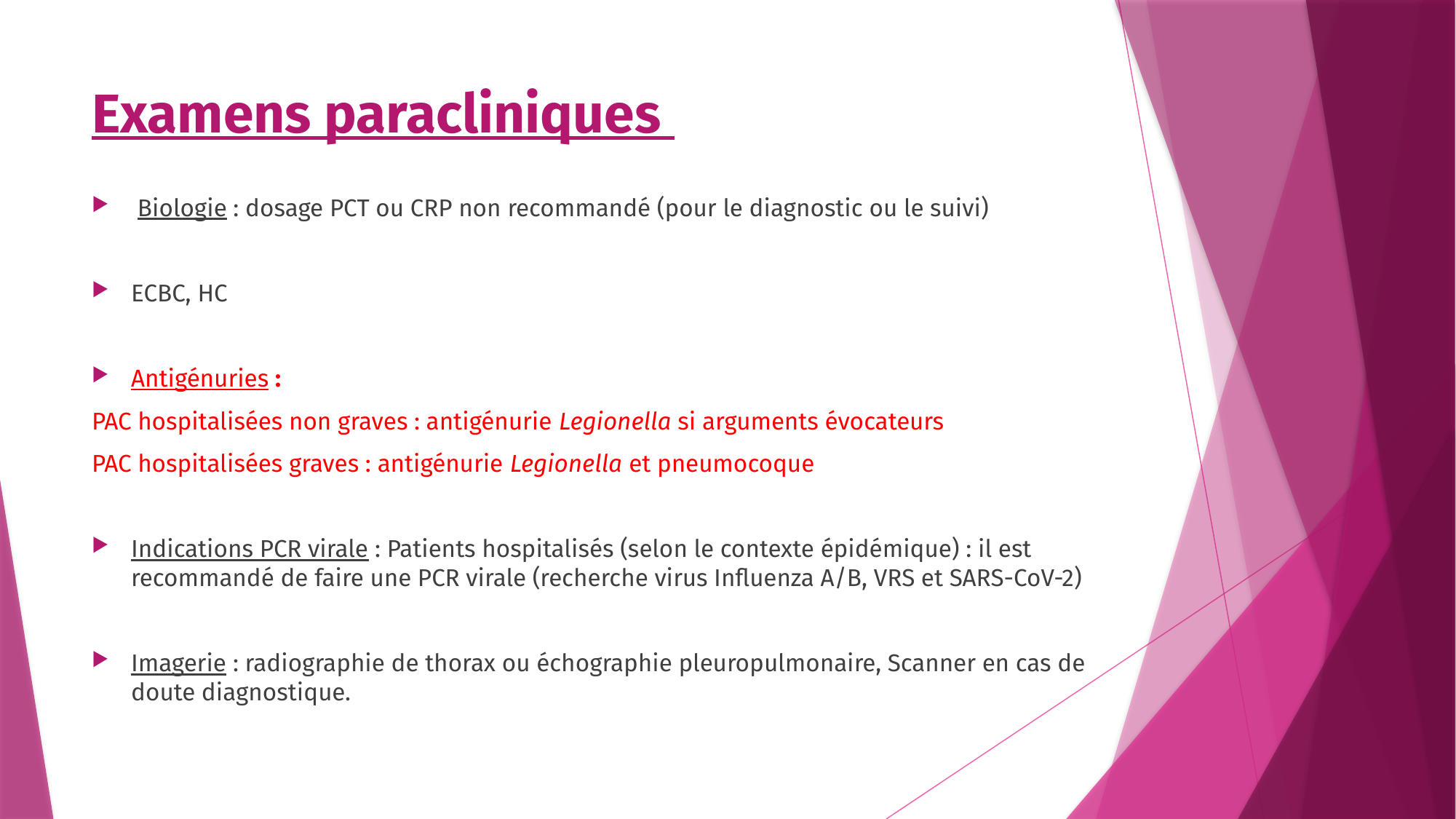

# Examens paracliniques
 Biologie : dosage PCT ou CRP non recommandé (pour le diagnostic ou le suivi)

ECBC, HC

Antigénuries :
PAC hospitalisées non graves : antigénurie Legionella si arguments évocateurs
PAC hospitalisées graves : antigénurie Legionella et pneumocoque

Indications PCR virale : Patients hospitalisés (selon le contexte épidémique) : il est recommandé de faire une PCR virale (recherche virus Influenza A/B, VRS et SARS-CoV-2)

Imagerie : radiographie de thorax ou échographie pleuropulmonaire, Scanner en cas de doute diagnostique.